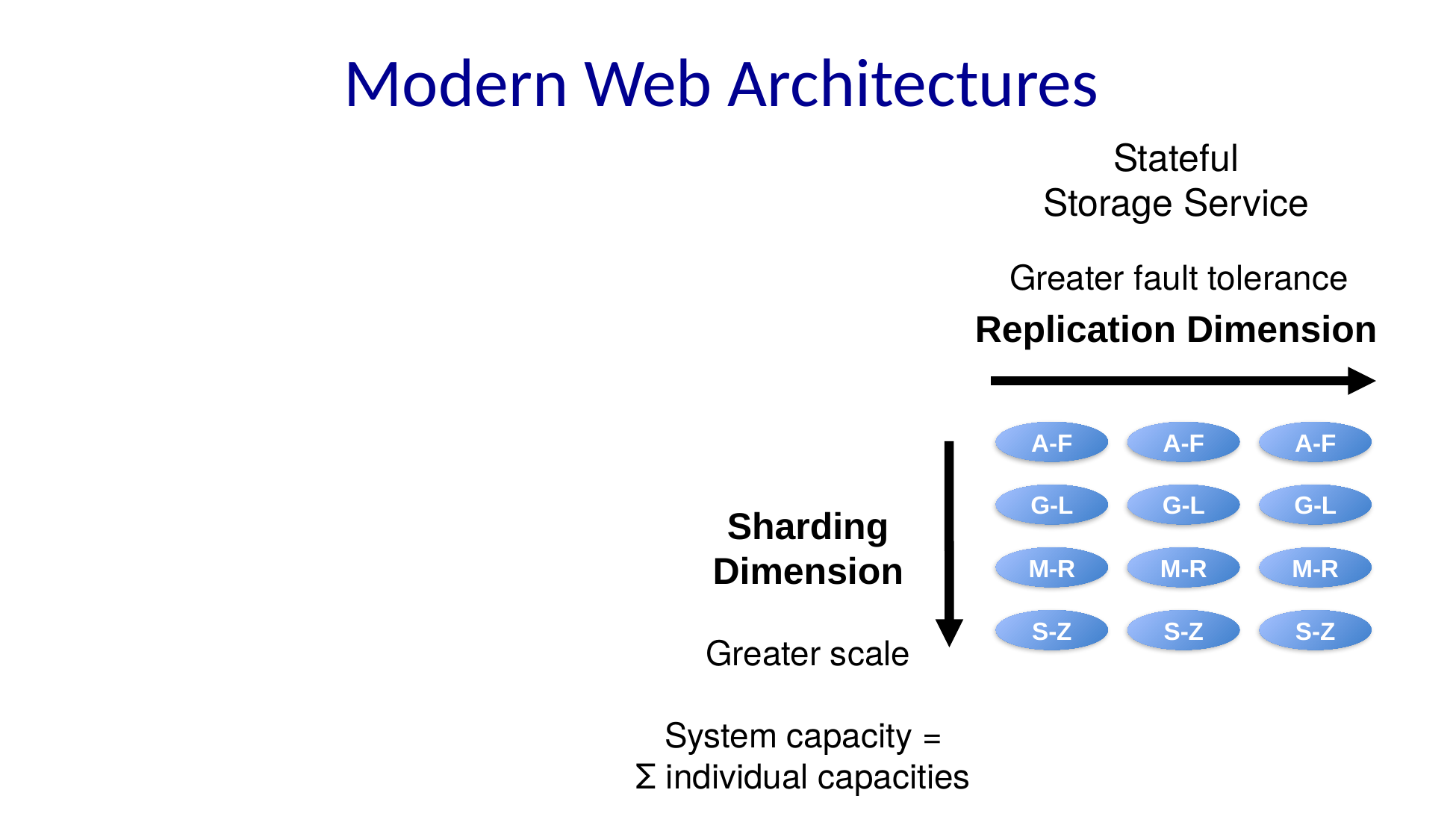

# Modern Web Architectures
Stateful
Storage Service
Greater fault tolerance
Replication Dimension
A-F
G-L
M-R
S-Z
A-F
G-L
M-R
S-Z
A-F
G-L
M-R
S-Z
Sharding
Dimension
Greater scale

System capacity =
Σ individual capacities